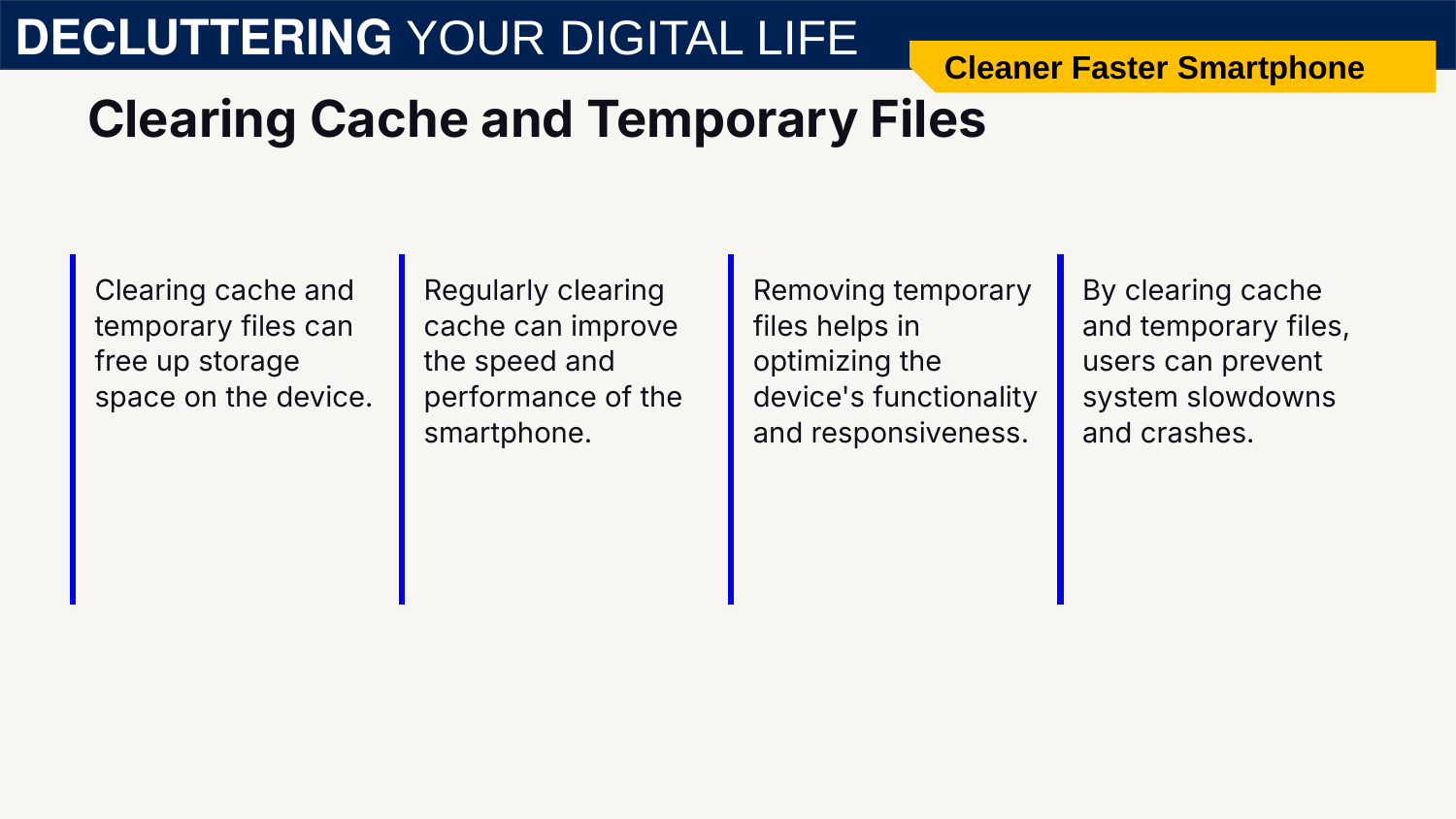

DECLUTTERING YOUR DIGITAL LIFE
Cleaner Faster Smartphone

# Clearing Cache and Temporary Files
Clearing cache and temporary files can free up storage space on the device.
Regularly clearing cache can improve the speed and performance of the smartphone.
Removing temporary files helps in optimizing the device's functionality and responsiveness.
By clearing cache and temporary files, users can prevent system slowdowns and crashes.